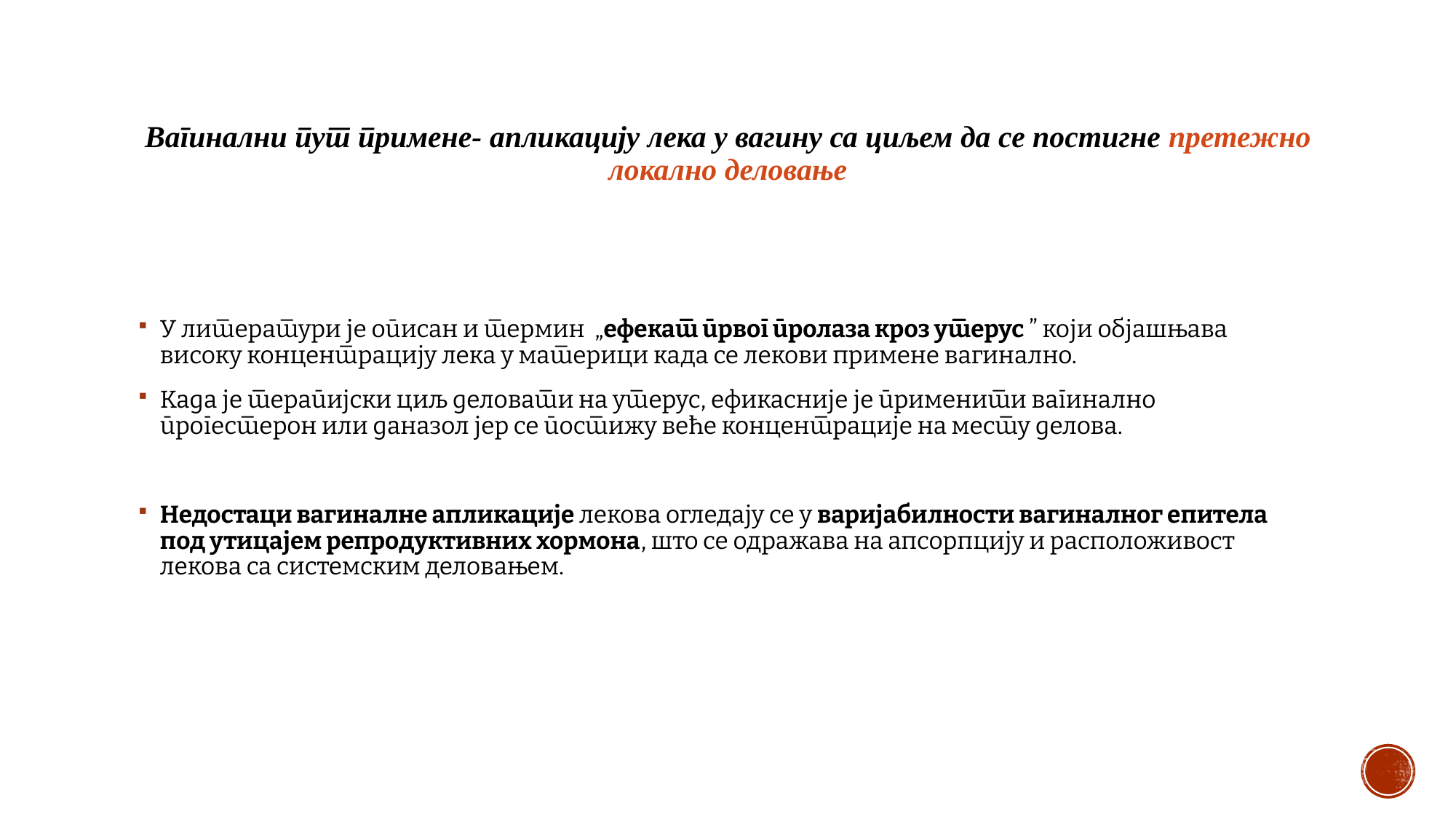

# Вагинални пут примене- апликацију лека у вагину са циљем да се постигне претежно локално деловање
У литератури је описан и термин  „ефекат првог пролаза кроз утерус ” који објашњава високу концентрацију лека у материци када се лекови примене вагинално.
Када је терапијски циљ деловати на утерус, ефикасније је применити вагинално прогестерон или даназол јер се постижу веће концентрације на месту делова.

Недостаци вагиналне апликације лекова огледају се у варијабилности вагиналног епитела под утицајем репродуктивних хормона, што се одражава на апсорпцију и расположивост лекова са системским деловањем.